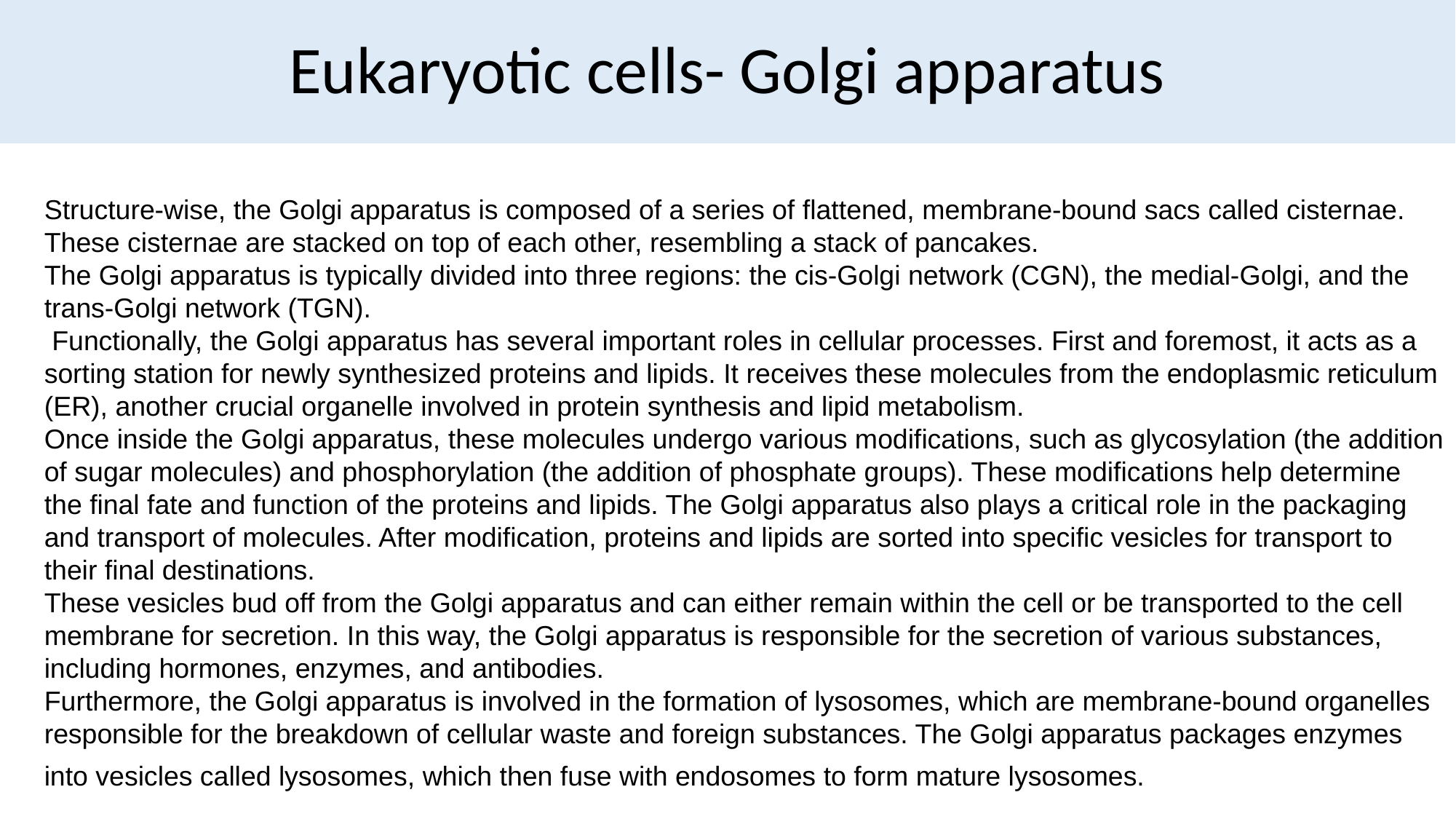

# Eukaryotic cells- Golgi apparatus
Structure-wise, the Golgi apparatus is composed of a series of flattened, membrane-bound sacs called cisternae. These cisternae are stacked on top of each other, resembling a stack of pancakes.
The Golgi apparatus is typically divided into three regions: the cis-Golgi network (CGN), the medial-Golgi, and the trans-Golgi network (TGN).
 Functionally, the Golgi apparatus has several important roles in cellular processes. First and foremost, it acts as a sorting station for newly synthesized proteins and lipids. It receives these molecules from the endoplasmic reticulum (ER), another crucial organelle involved in protein synthesis and lipid metabolism.
Once inside the Golgi apparatus, these molecules undergo various modifications, such as glycosylation (the addition of sugar molecules) and phosphorylation (the addition of phosphate groups). These modifications help determine the final fate and function of the proteins and lipids. The Golgi apparatus also plays a critical role in the packaging and transport of molecules. After modification, proteins and lipids are sorted into specific vesicles for transport to their final destinations.
These vesicles bud off from the Golgi apparatus and can either remain within the cell or be transported to the cell membrane for secretion. In this way, the Golgi apparatus is responsible for the secretion of various substances, including hormones, enzymes, and antibodies.
Furthermore, the Golgi apparatus is involved in the formation of lysosomes, which are membrane-bound organelles responsible for the breakdown of cellular waste and foreign substances. The Golgi apparatus packages enzymes into vesicles called lysosomes, which then fuse with endosomes to form mature lysosomes.